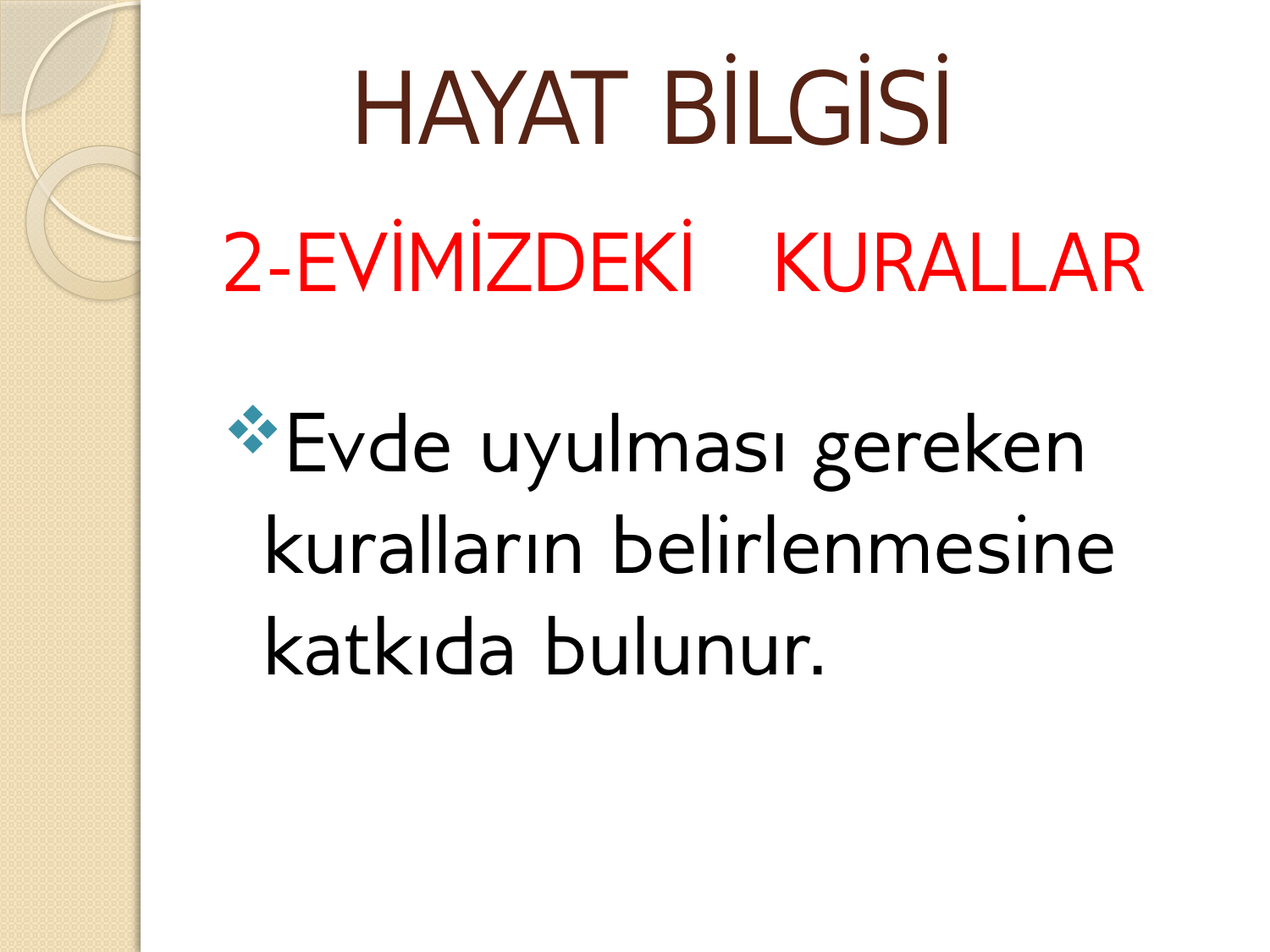

HAYAT BİLGİSİ
2-EVİMİZDEKİ   KURALLAR
Evde uyulması gereken kuralların belirlenmesine katkıda bulunur.